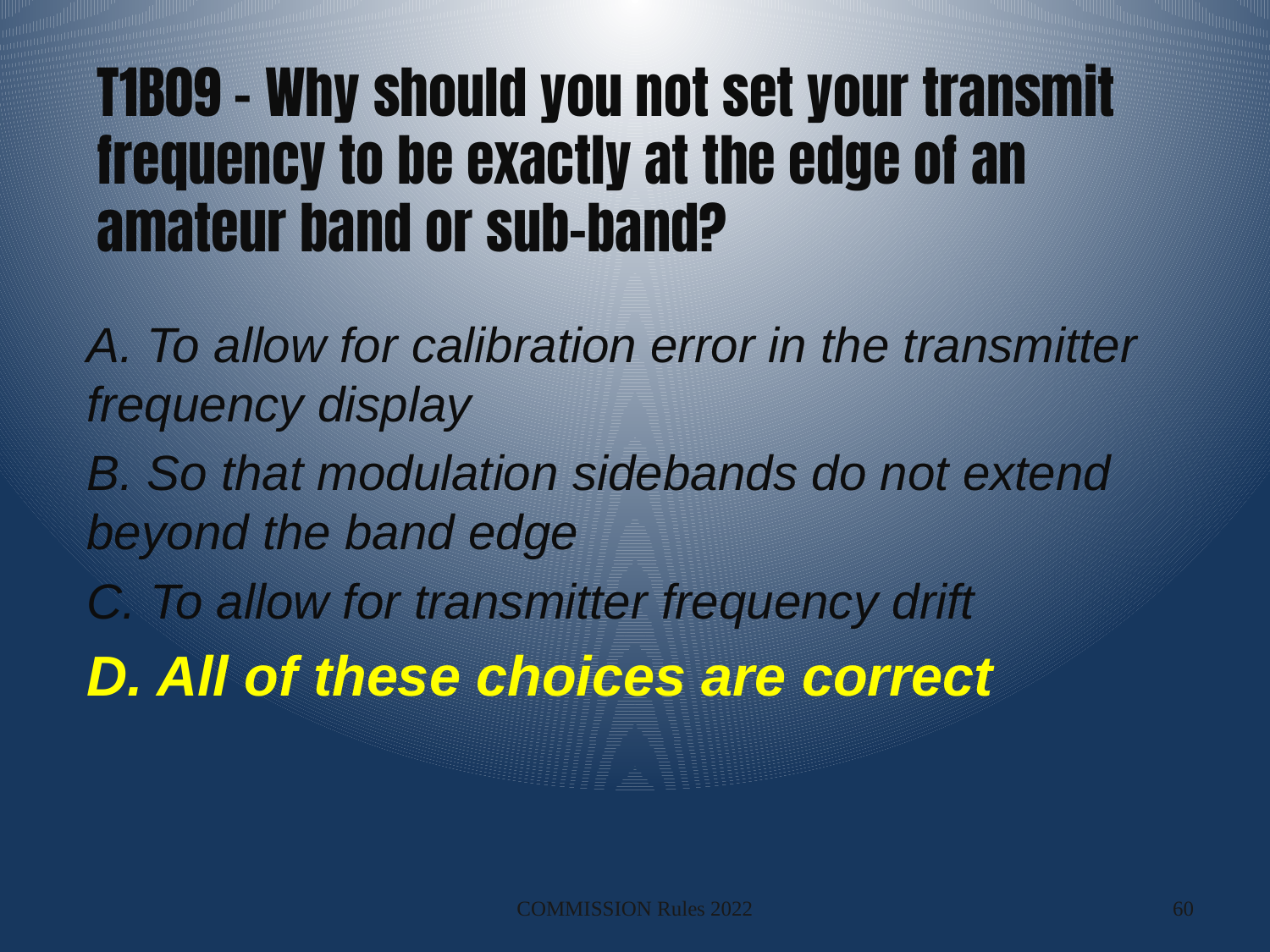

# T1B09 - Why should you not set your transmit frequency to be exactly at the edge of an amateur band or sub-band?
A. To allow for calibration error in the transmitter frequency display
B. So that modulation sidebands do not extend beyond the band edge
C. To allow for transmitter frequency drift
D. All of these choices are correct

COMMISSION Rules 2022
60